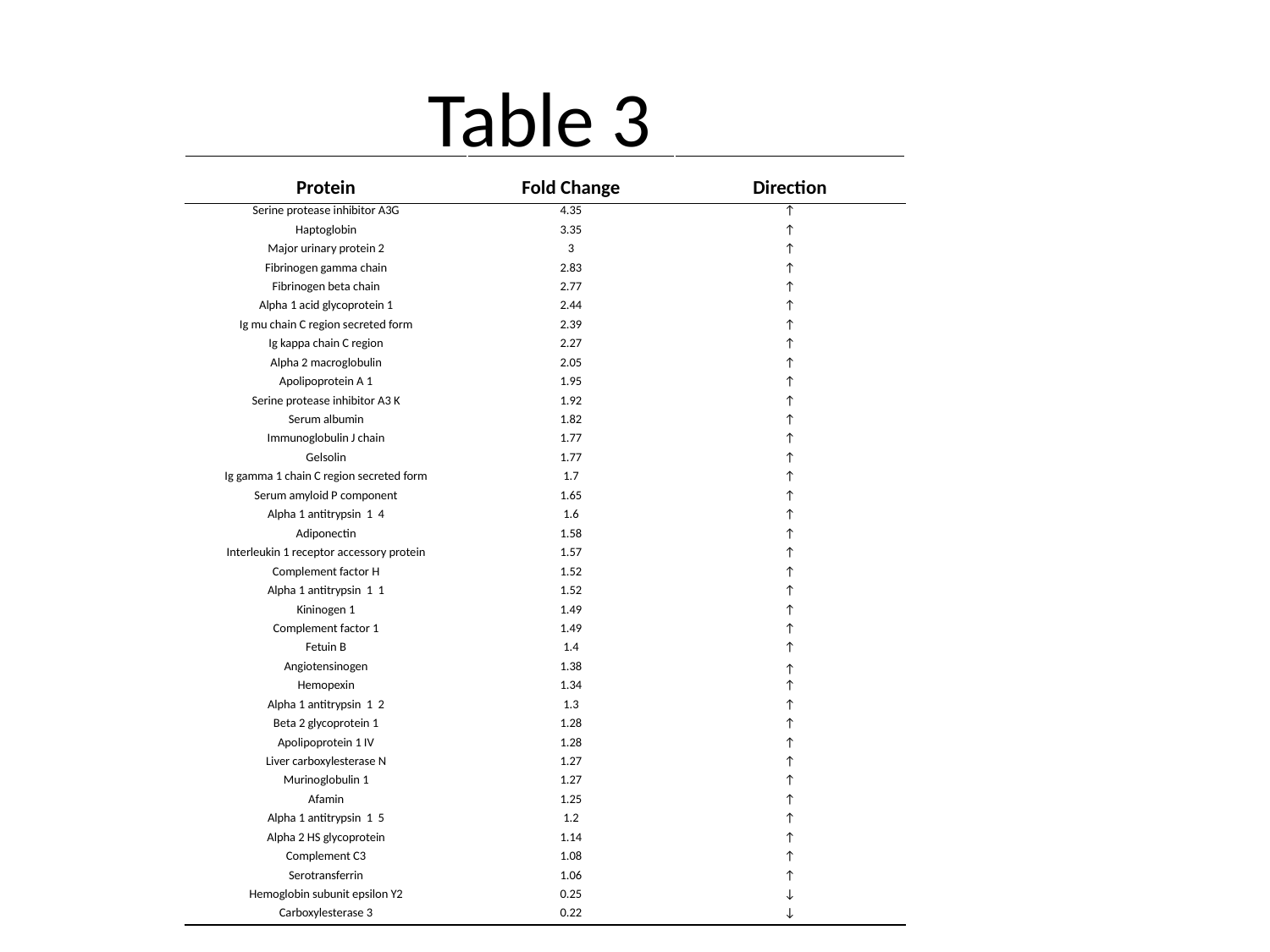

# Table 3
| Protein | Fold Change | Direction |
| --- | --- | --- |
| Serine protease inhibitor A3G | 4.35 | ↑ |
| Haptoglobin | 3.35 | ↑ |
| Major urinary protein 2 | 3 | ↑ |
| Fibrinogen gamma chain | 2.83 | ↑ |
| Fibrinogen beta chain | 2.77 | ↑ |
| Alpha 1 acid glycoprotein 1 | 2.44 | ↑ |
| Ig mu chain C region secreted form | 2.39 | ↑ |
| Ig kappa chain C region | 2.27 | ↑ |
| Alpha 2 macroglobulin | 2.05 | ↑ |
| Apolipoprotein A 1 | 1.95 | ↑ |
| Serine protease inhibitor A3 K | 1.92 | ↑ |
| Serum albumin | 1.82 | ↑ |
| Immunoglobulin J chain | 1.77 | ↑ |
| Gelsolin | 1.77 | ↑ |
| Ig gamma 1 chain C region secreted form | 1.7 | ↑ |
| Serum amyloid P component | 1.65 | ↑ |
| Alpha 1 antitrypsin 1 4 | 1.6 | ↑ |
| Adiponectin | 1.58 | ↑ |
| Interleukin 1 receptor accessory protein | 1.57 | ↑ |
| Complement factor H | 1.52 | ↑ |
| Alpha 1 antitrypsin 1 1 | 1.52 | ↑ |
| Kininogen 1 | 1.49 | ↑ |
| Complement factor 1 | 1.49 | ↑ |
| Fetuin B | 1.4 | ↑ |
| Angiotensinogen | 1.38 | ↑ |
| Hemopexin | 1.34 | ↑ |
| Alpha 1 antitrypsin 1 2 | 1.3 | ↑ |
| Beta 2 glycoprotein 1 | 1.28 | ↑ |
| Apolipoprotein 1 IV | 1.28 | ↑ |
| Liver carboxylesterase N | 1.27 | ↑ |
| Murinoglobulin 1 | 1.27 | ↑ |
| Afamin | 1.25 | ↑ |
| Alpha 1 antitrypsin 1 5 | 1.2 | ↑ |
| Alpha 2 HS glycoprotein | 1.14 | ↑ |
| Complement C3 | 1.08 | ↑ |
| Serotransferrin | 1.06 | ↑ |
| Hemoglobin subunit epsilon Y2 | 0.25 | ↓ |
| Carboxylesterase 3 | 0.22 | ↓ |